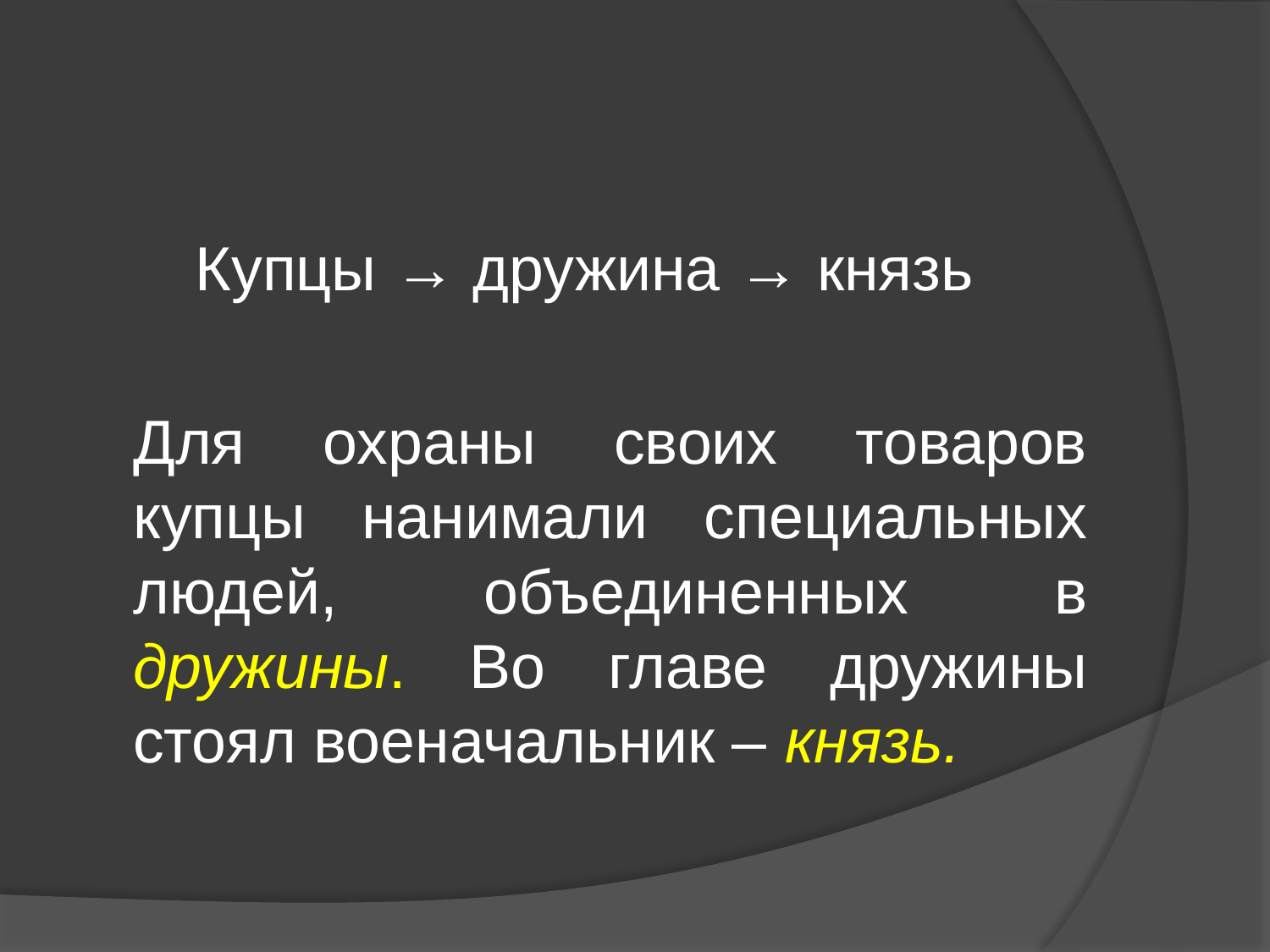

Купцы → дружина → князь

	Для охраны своих товаров купцы нанимали специальных людей, объединенных в дружины. Во главе дружины стоял военачальник – князь.